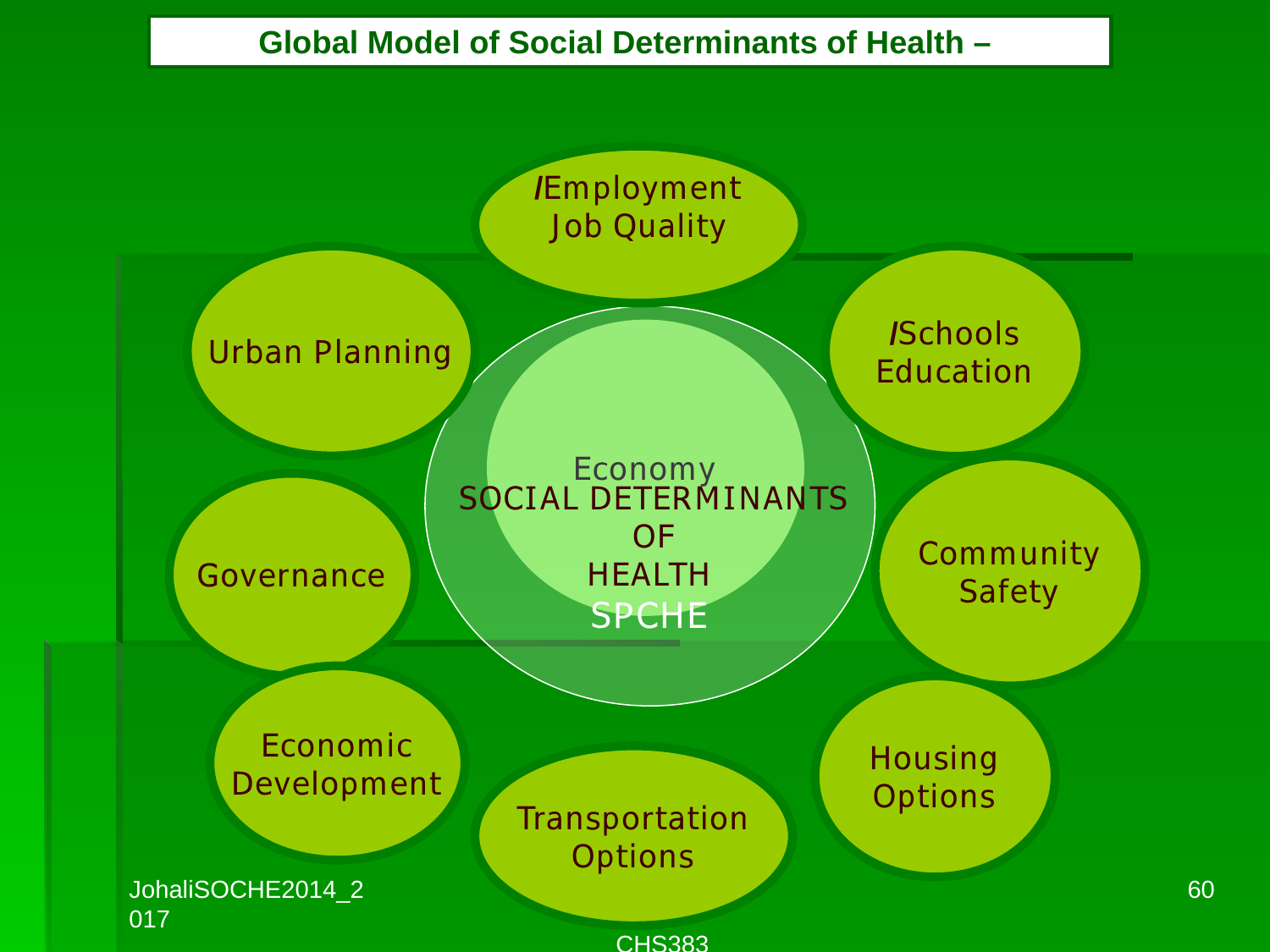

# Global Model of Social Determinants of Health –
Employment/
Job Quality

Urban Planning
Schools/
Education

SOCIAL DETERMINANTS
OF
HEALTH
SPCHE
Economy
Community
Safety
Governance
Economic
Development
Housing
Options
Transportation
Options
JohaliSOCHE2014_2017
60
CHS383
Think – Reflect By Proposed Your Islamic Social Determinants of Health